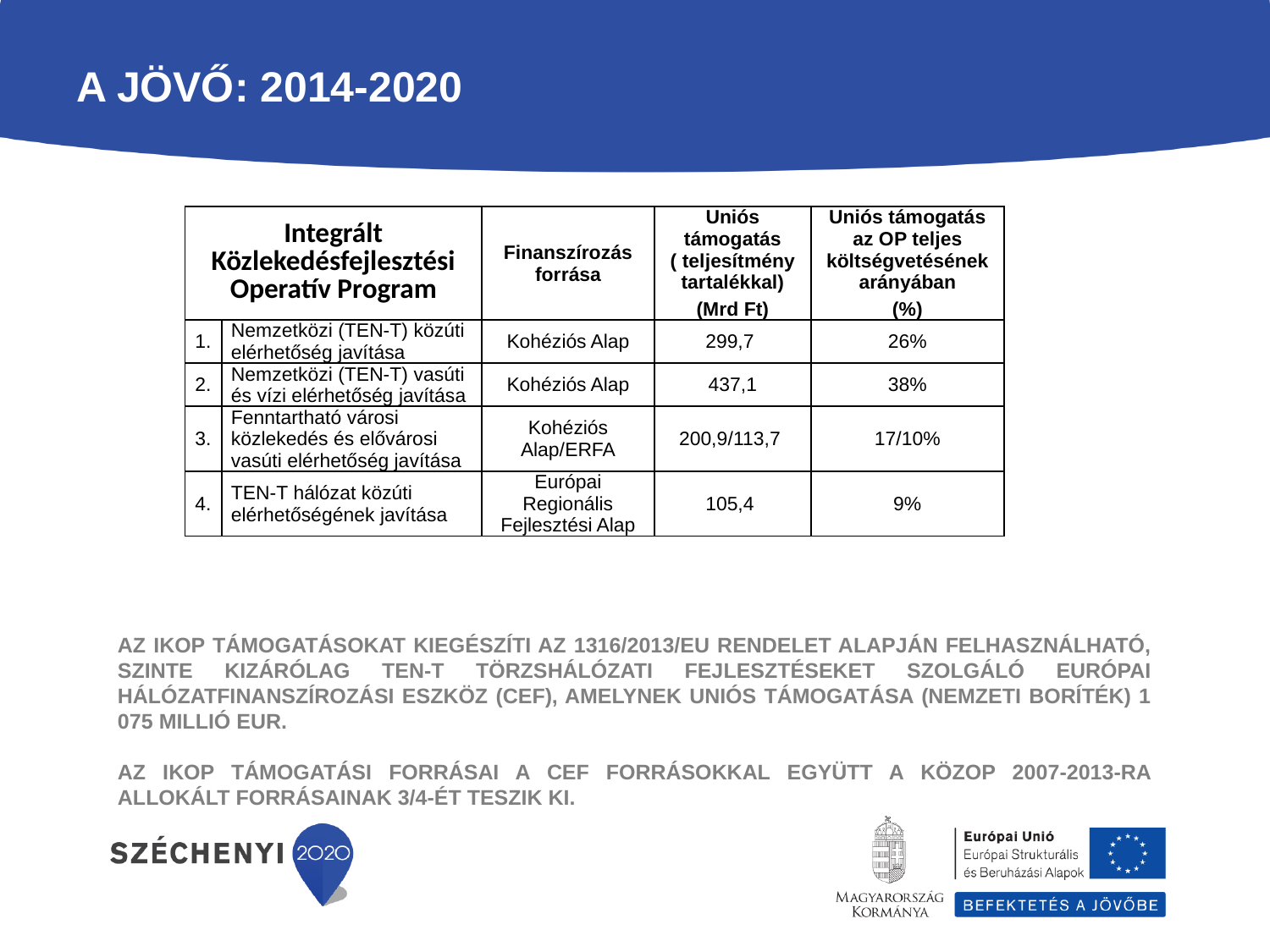

# A jövő: 2014-2020
| Integrált Közlekedésfejlesztési Operatív Program |  | Finanszírozás forrása | Uniós támogatás ( teljesítmény tartalékkal) (Mrd Ft) | Uniós támogatás az OP teljes költségvetésének arányában (%) |
| --- | --- | --- | --- | --- |
| 1. | Nemzetközi (TEN-T) közúti elérhetőség javítása | Kohéziós Alap | 299,7 | 26% |
| 2. | Nemzetközi (TEN-T) vasúti és vízi elérhetőség javítása | Kohéziós Alap | 437,1 | 38% |
| 3. | Fenntartható városi közlekedés és elővárosi vasúti elérhetőség javítása | Kohéziós Alap/ERFA | 200,9/113,7 | 17/10% |
| 4. | TEN-T hálózat közúti elérhetőségének javítása | Európai Regionális Fejlesztési Alap | 105,4 | 9% |

Az IKOP támogatásokat kiegészíti az 1316/2013/EU rendelet alapján felhasználható, szinte kizárólag TEN-T törzshálózati fejlesztéseket szolgáló Európai Hálózatfinanszírozási Eszköz (CEF), amelynek uniós támogatása (nemzeti boríték) 1 075 millió EUR.

Az IKOP támogatási forrásai a CEF forrásokkal együtt a KÖZOP 2007-2013-ra allokált forrásainak 3/4-ét teszik ki.